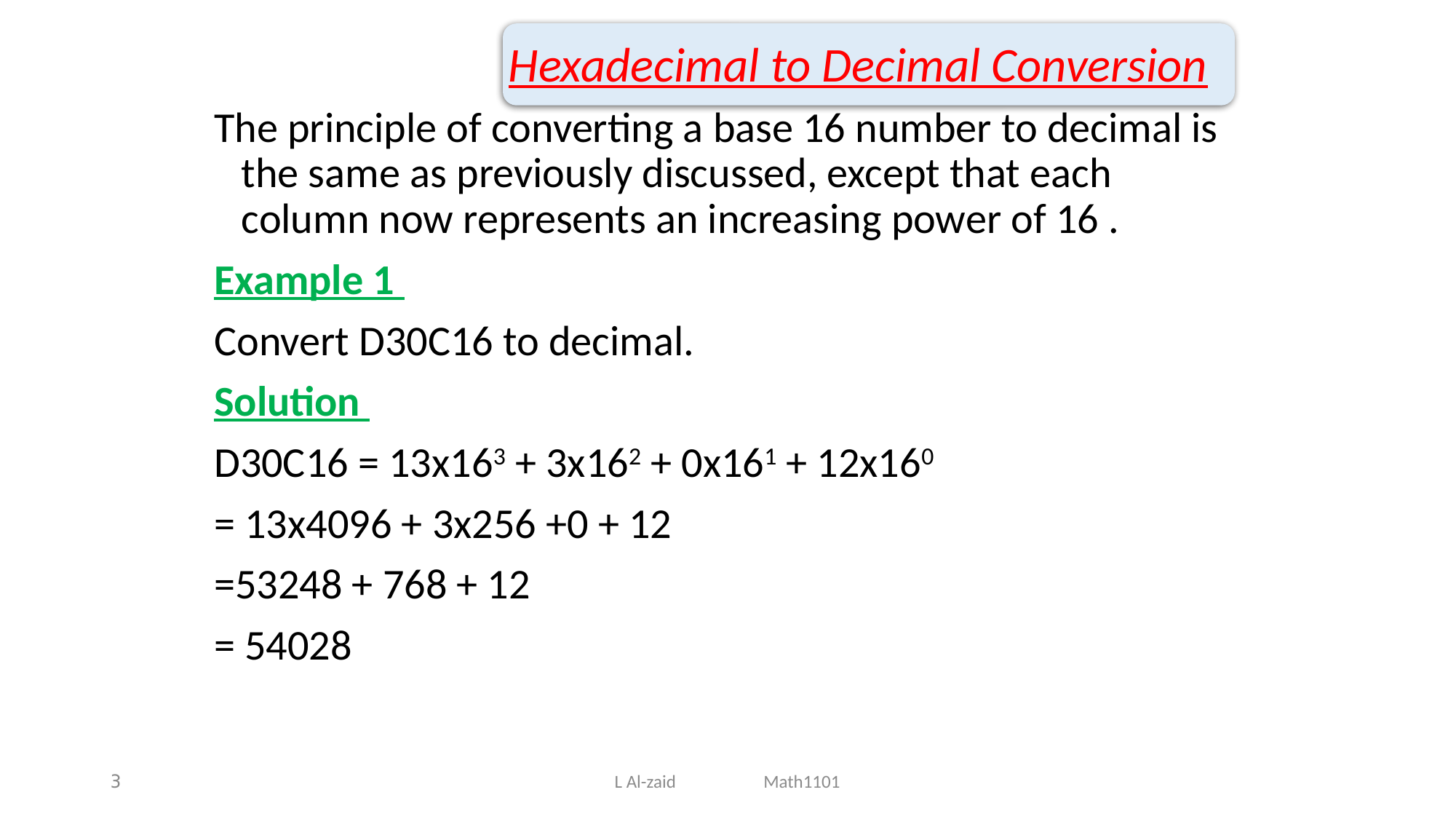

# Hexadecimal to Decimal Conversion
The principle of converting a base 16 number to decimal is the same as previously discussed, except that each column now represents an increasing power of 16 .
Example 1
Convert D30C16 to decimal.
Solution
D30C16 = 13x163 + 3x162 + 0x161 + 12x160
= 13x4096 + 3x256 +0 + 12
=53248 + 768 + 12
= 54028
3
L Al-zaid                     Math1101